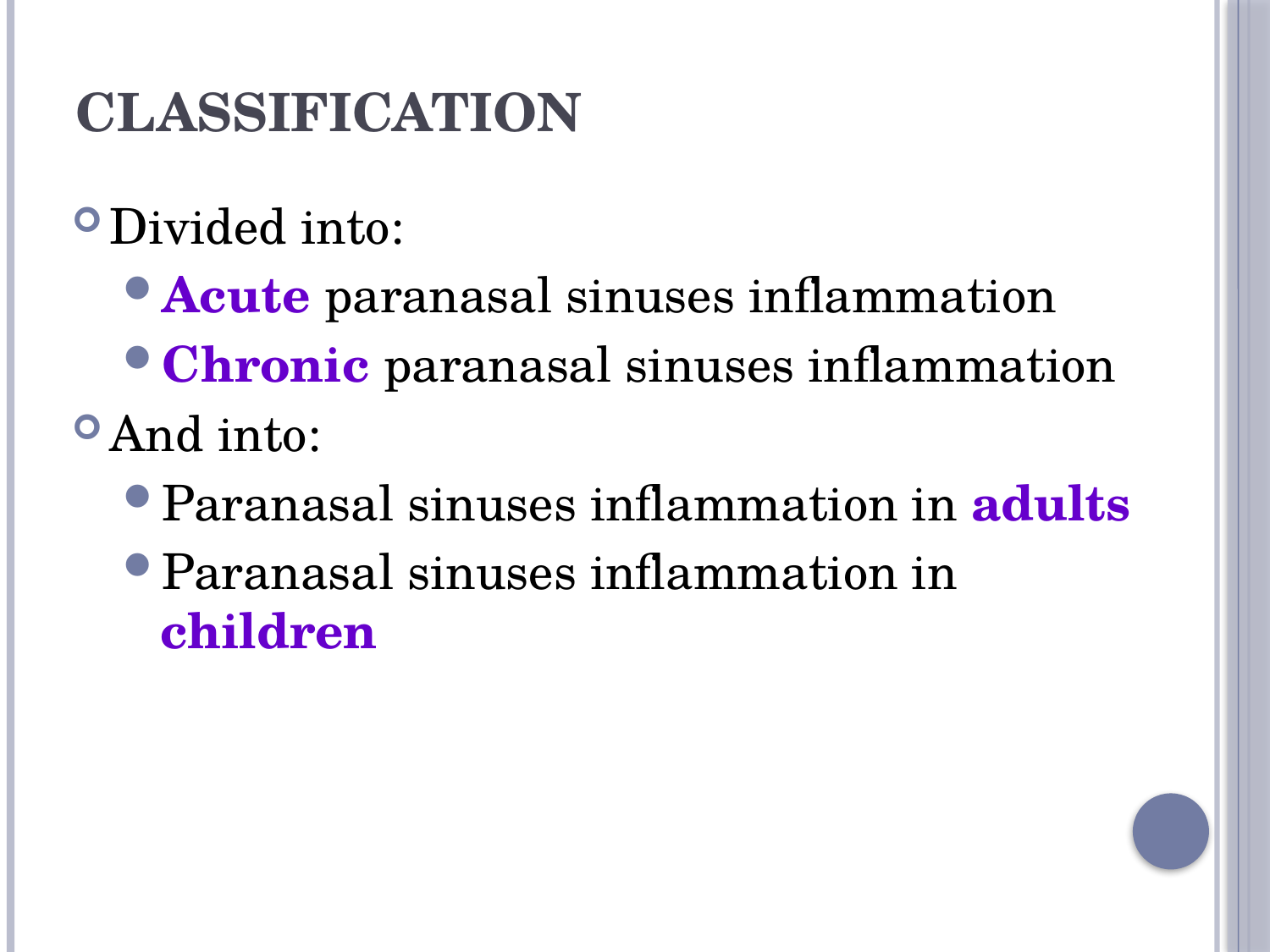

# Classification
Divided into:
Acute paranasal sinuses inflammation
Chronic paranasal sinuses inflammation
And into:
Paranasal sinuses inflammation in adults
Paranasal sinuses inflammation in children